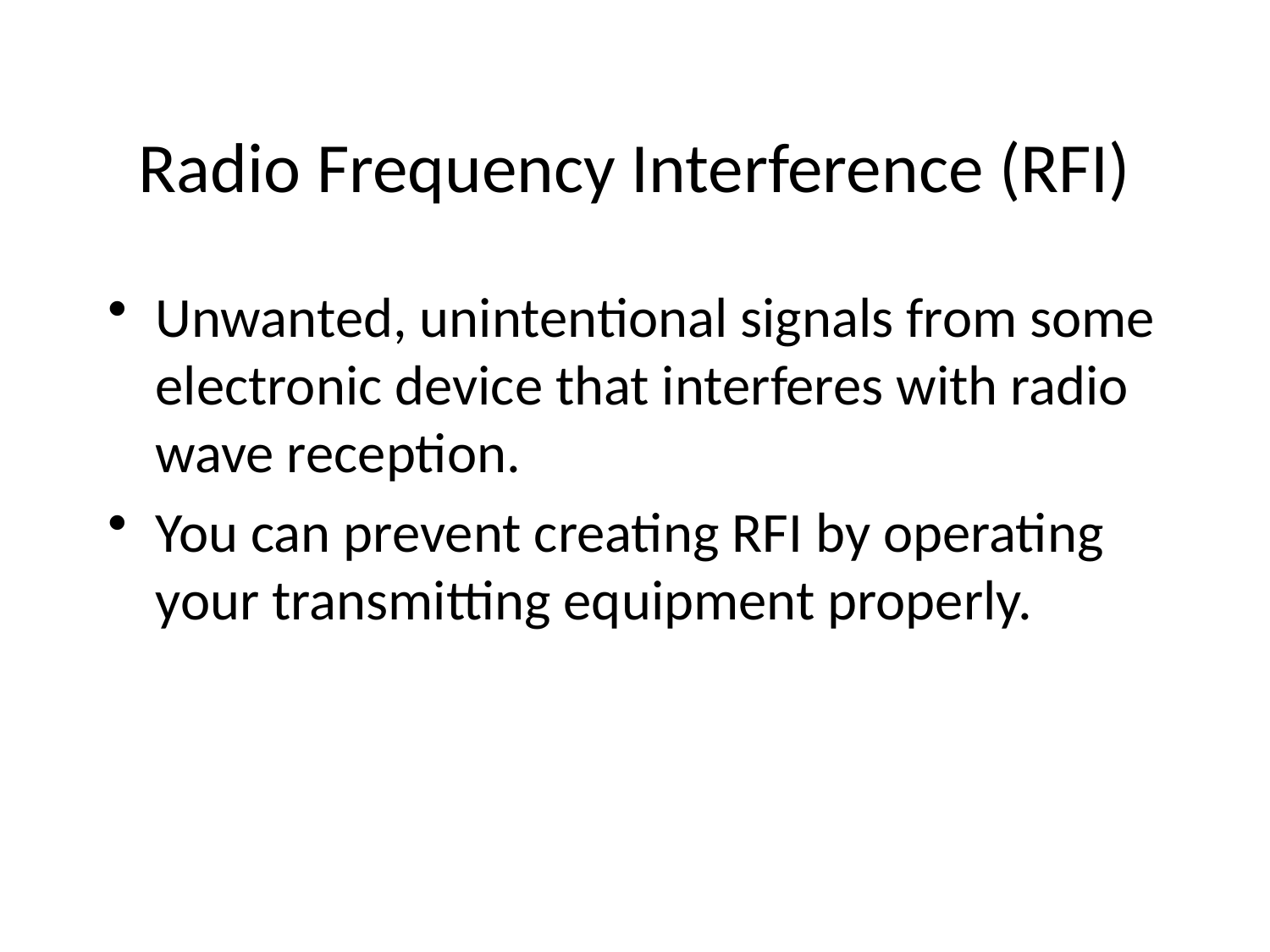

Radio Frequency Interference (RFI)
Unwanted, unintentional signals from some electronic device that interferes with radio wave reception.
You can prevent creating RFI by operating your transmitting equipment properly.